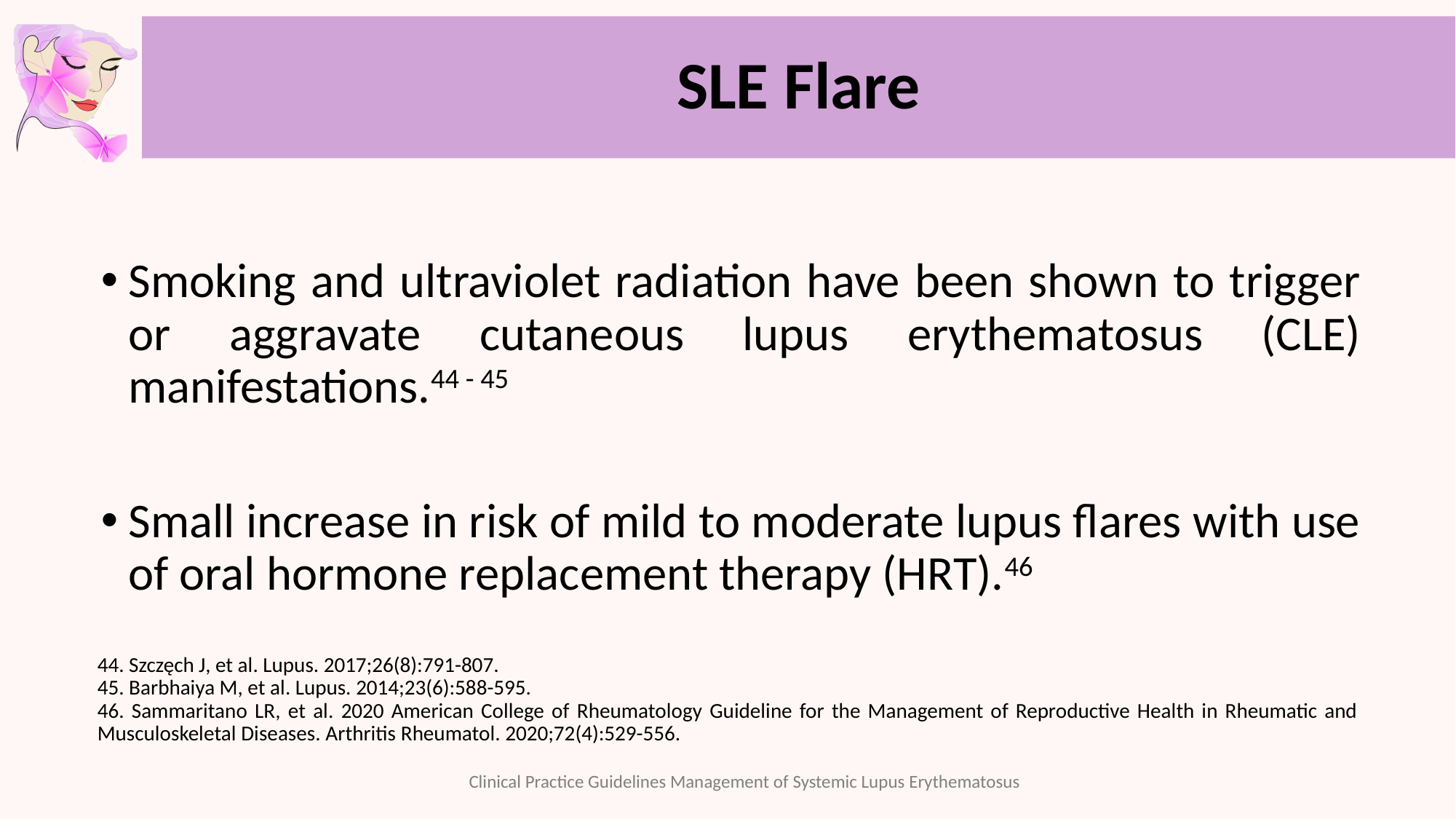

# SLE Flare
Smoking and ultraviolet radiation have been shown to trigger or aggravate cutaneous lupus erythematosus (CLE) manifestations.44 - 45

Small increase in risk of mild to moderate lupus flares with use of oral hormone replacement therapy (HRT).46
44. Szczęch J, et al. Lupus. 2017;26(8):791-807.
45. Barbhaiya M, et al. Lupus. 2014;23(6):588-595.
46. Sammaritano LR, et al. 2020 American College of Rheumatology Guideline for the Management of Reproductive Health in Rheumatic and Musculoskeletal Diseases. Arthritis Rheumatol. 2020;72(4):529-556.